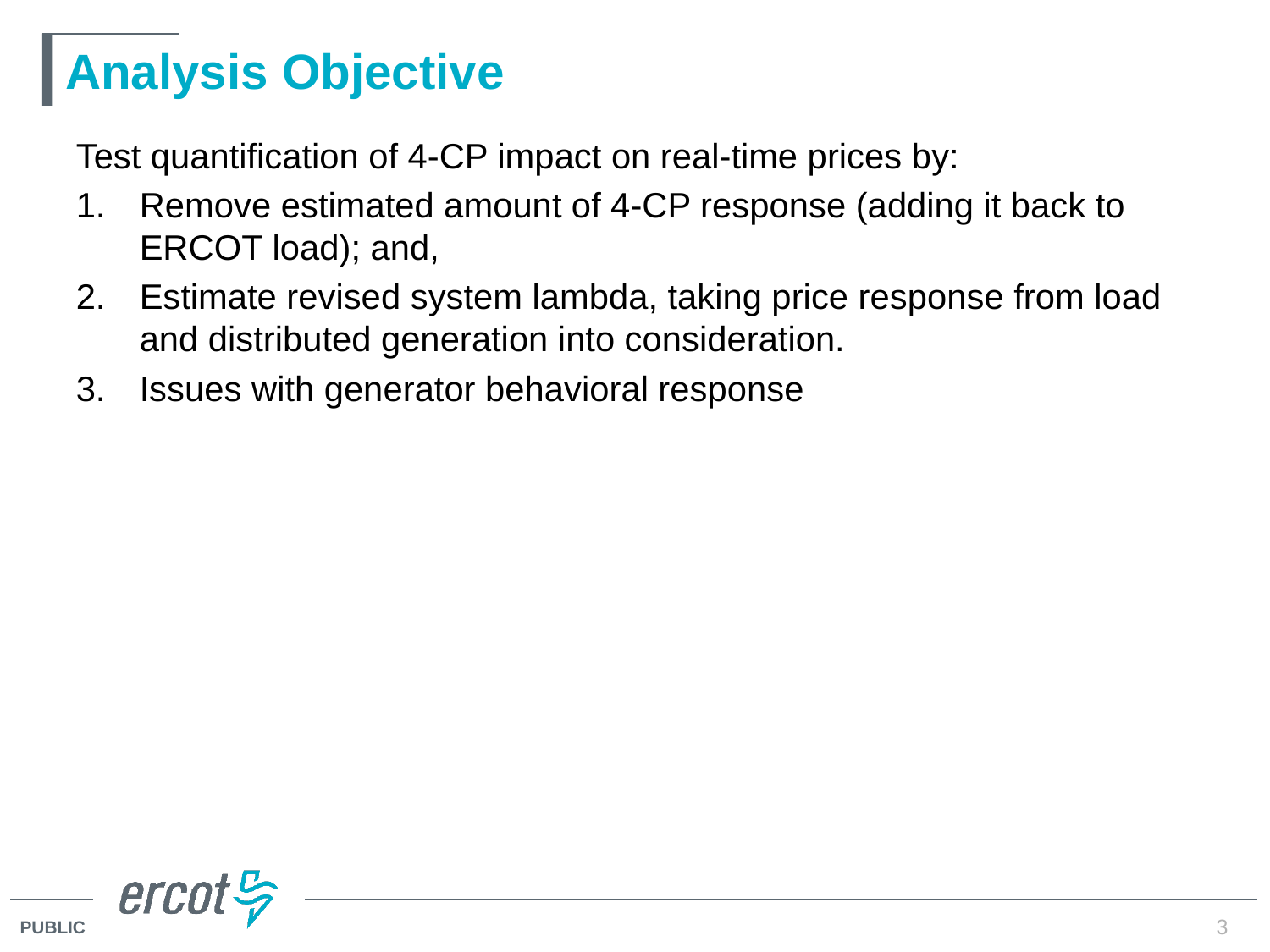

# Analysis Objective
Test quantification of 4-CP impact on real-time prices by:
Remove estimated amount of 4-CP response (adding it back to ERCOT load); and,
Estimate revised system lambda, taking price response from load and distributed generation into consideration.
Issues with generator behavioral response
3